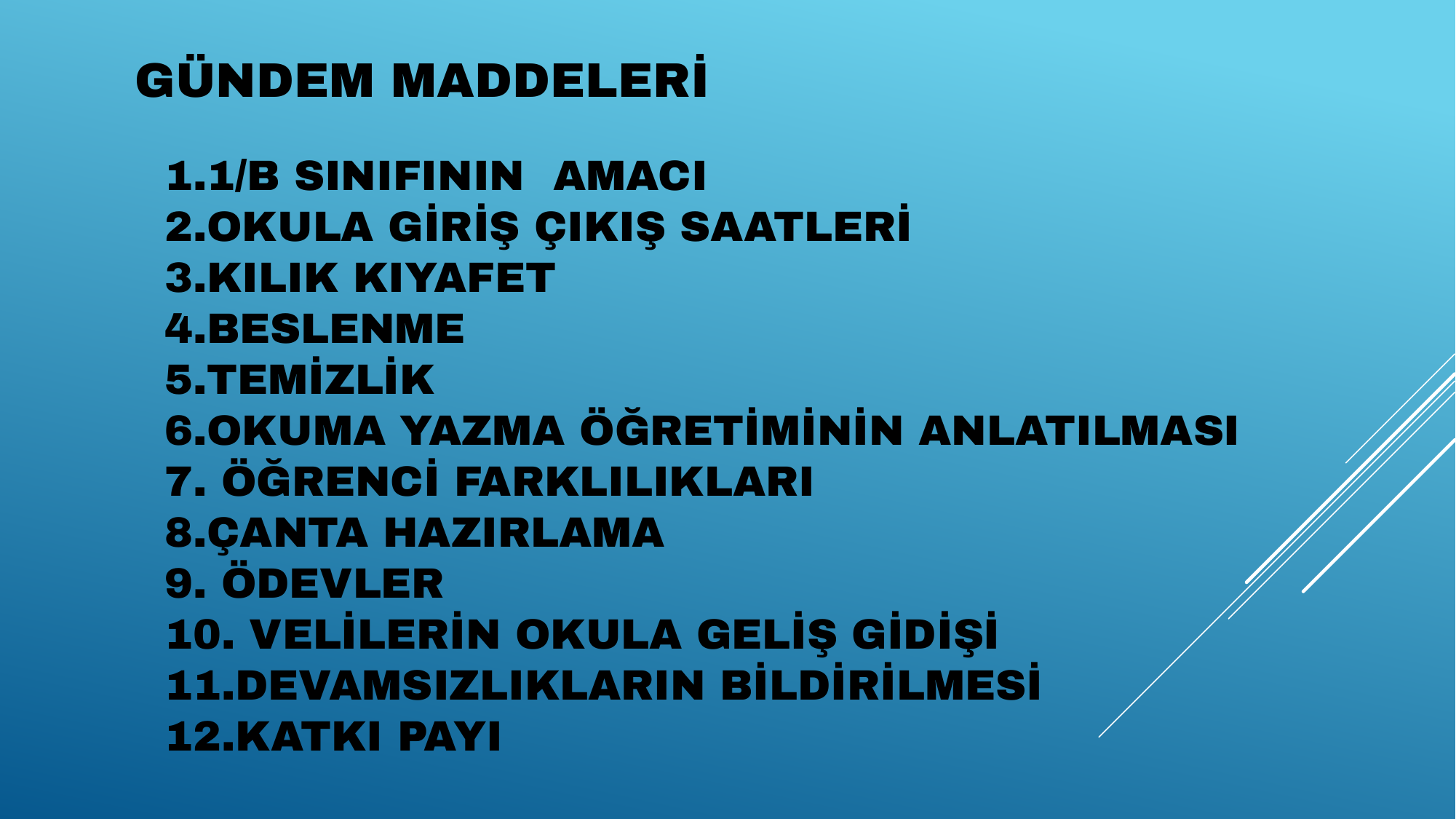

GÜNDEM MADDELERİ
1/B SINIFININ  AMACI
OKULA GİRİŞ ÇIKIŞ SAATLERİ
KILIK KIYAFET
BESLENME
TEMİZLİK
OKUMA YAZMA ÖĞRETİMİNİN ANLATILMASI
 ÖĞRENCİ FARKLILIKLARI
ÇANTA HAZIRLAMA
 ÖDEVLER
 VELİLERİN OKULA GELİŞ GİDİŞİ
DEVAMSIZLIKLARIN BİLDİRİLMESİ
KATKI PAYI